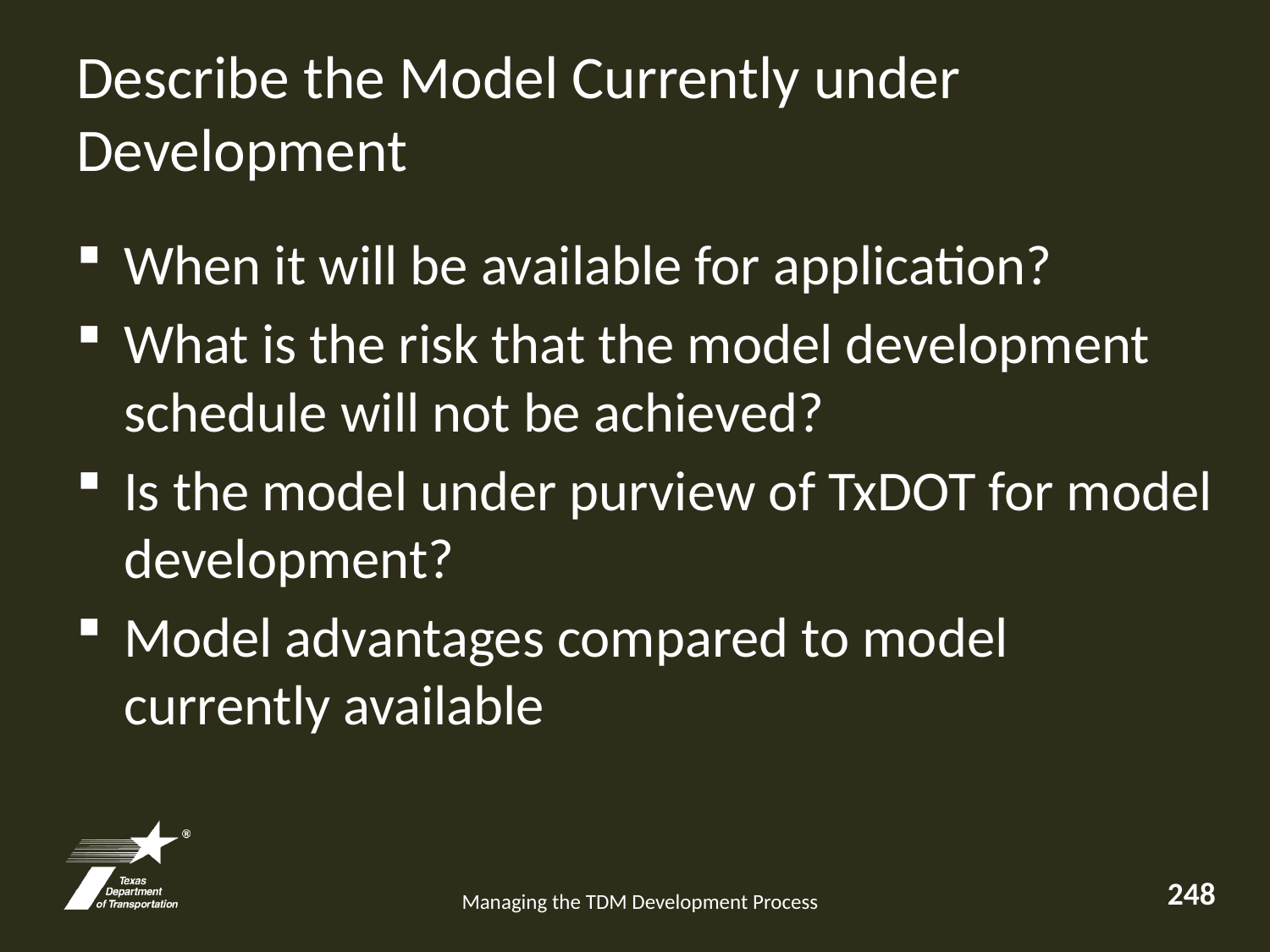

# Describe the Model Currently under Development
When it will be available for application?
What is the risk that the model development schedule will not be achieved?
Is the model under purview of TxDOT for model development?
Model advantages compared to model currently available